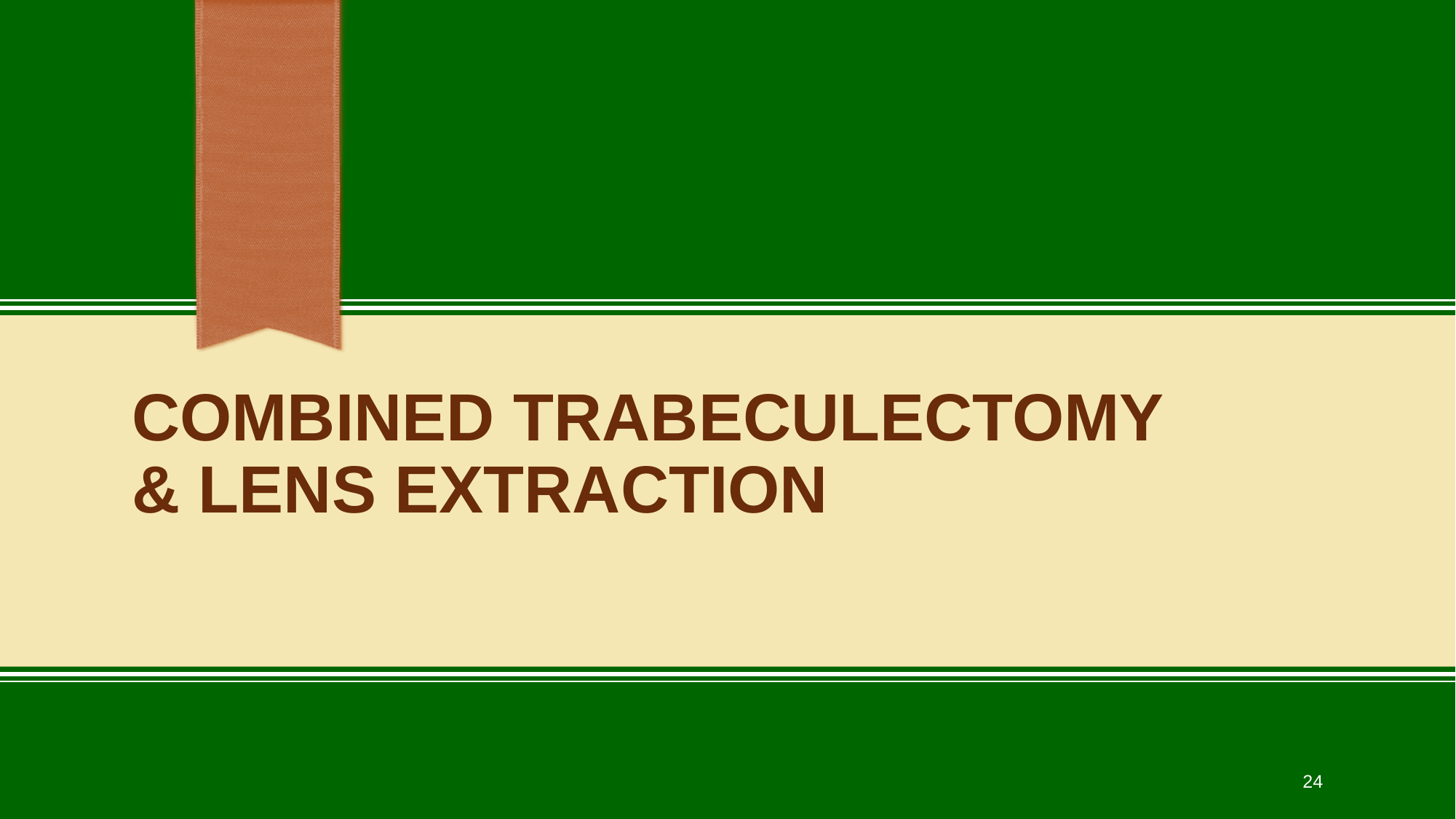

# Combined trabeculectomy & lens extraction
24